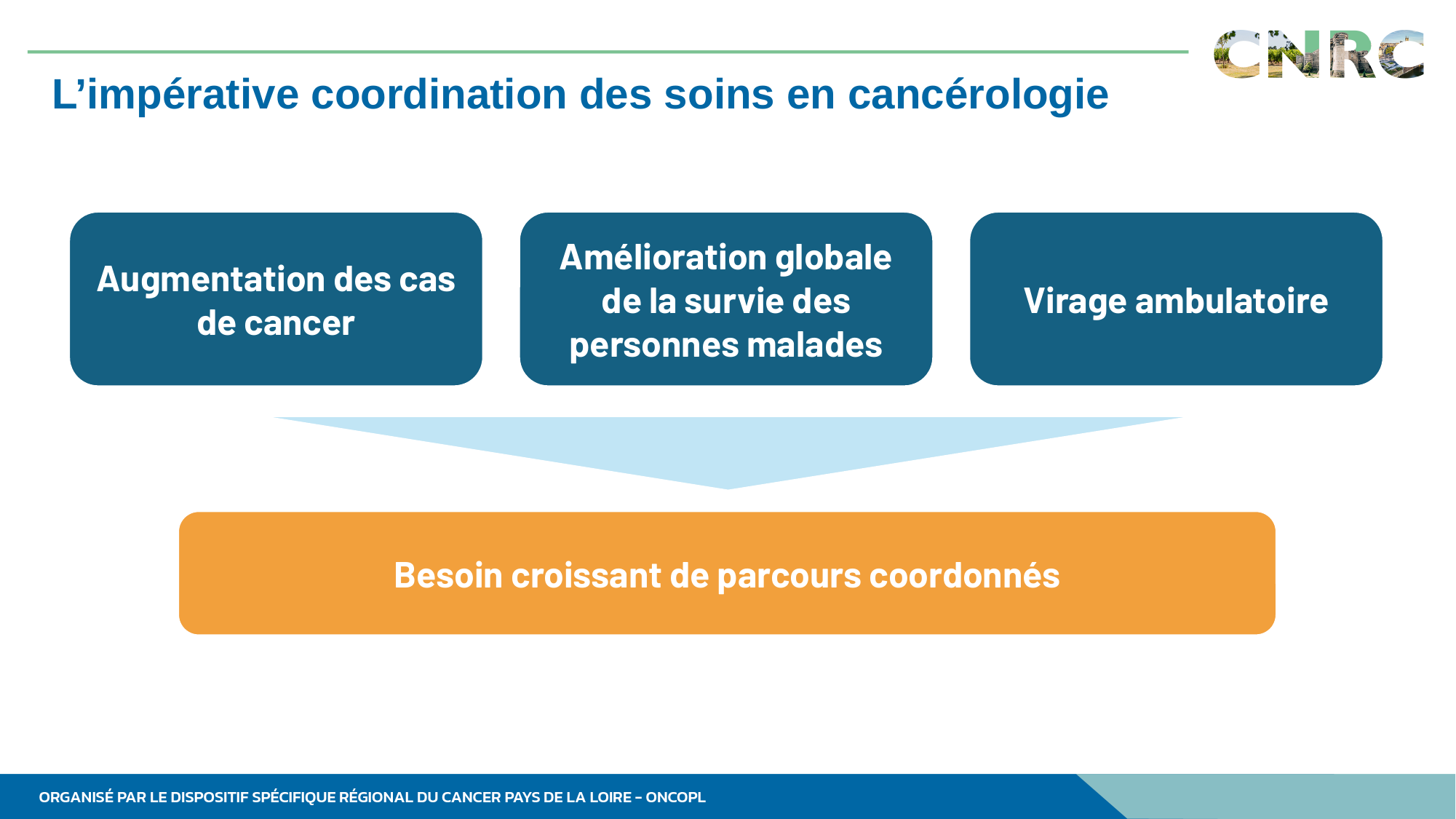

# L’impérative coordination des soins en cancérologie
Augmentation des cas de cancer
Amélioration globale de la survie des personnes malades
Virage ambulatoire

Besoin croissant de parcours coordonnés